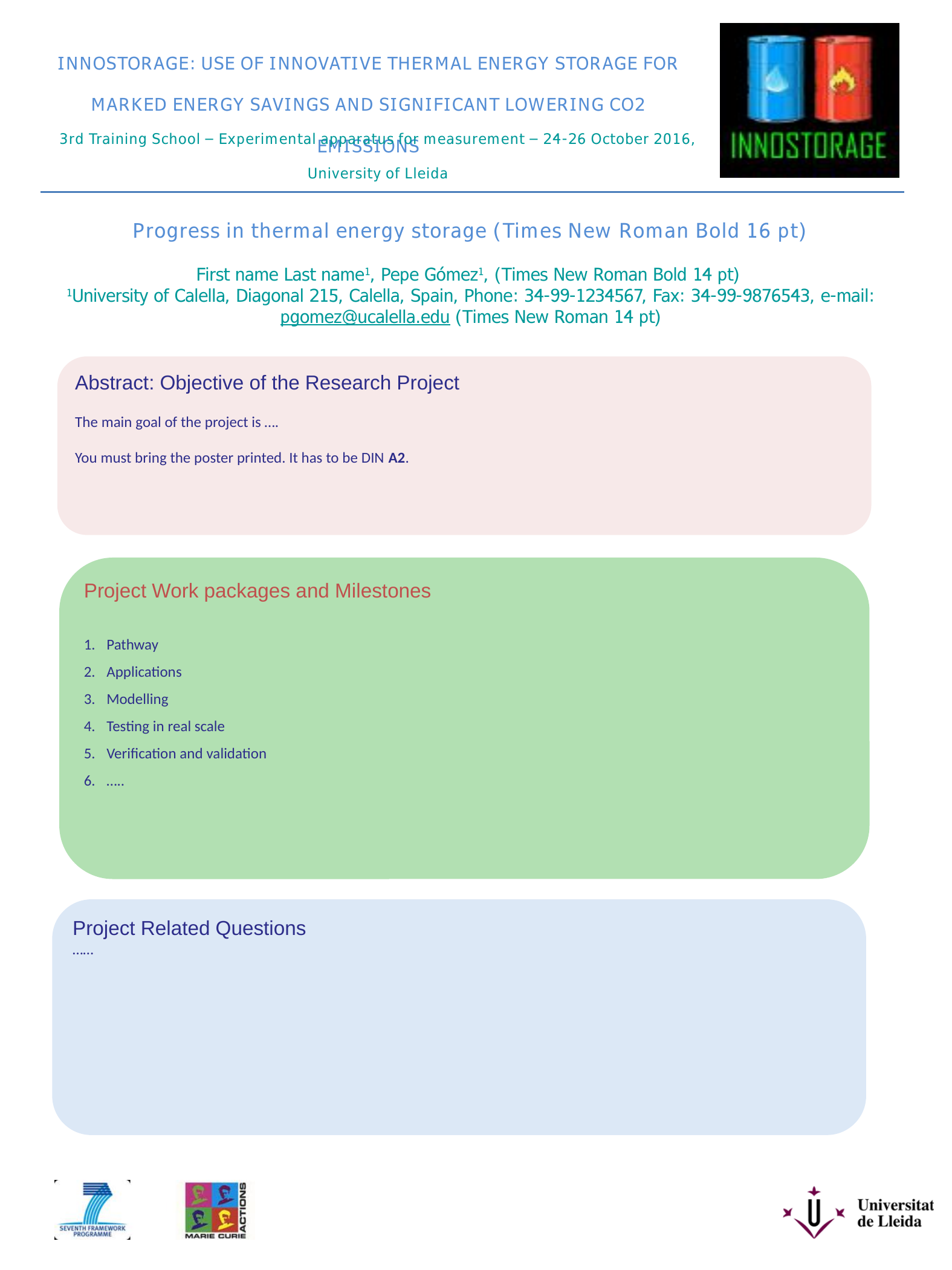

Progress in thermal energy storage (Times New Roman Bold 16 pt)

First name Last name1, Pepe Gómez1, (Times New Roman Bold 14 pt)
1University of Calella, Diagonal 215, Calella, Spain, Phone: 34-99-1234567, Fax: 34-99-9876543, e-mail: pgomez@ucalella.edu (Times New Roman 14 pt)
Abstract: Objective of the Research Project

The main goal of the project is ….

You must bring the poster printed. It has to be DIN A2.
Project Work packages and Milestones

Pathway
Applications
Modelling
Testing in real scale
Verification and validation
…..

Project Related Questions
……